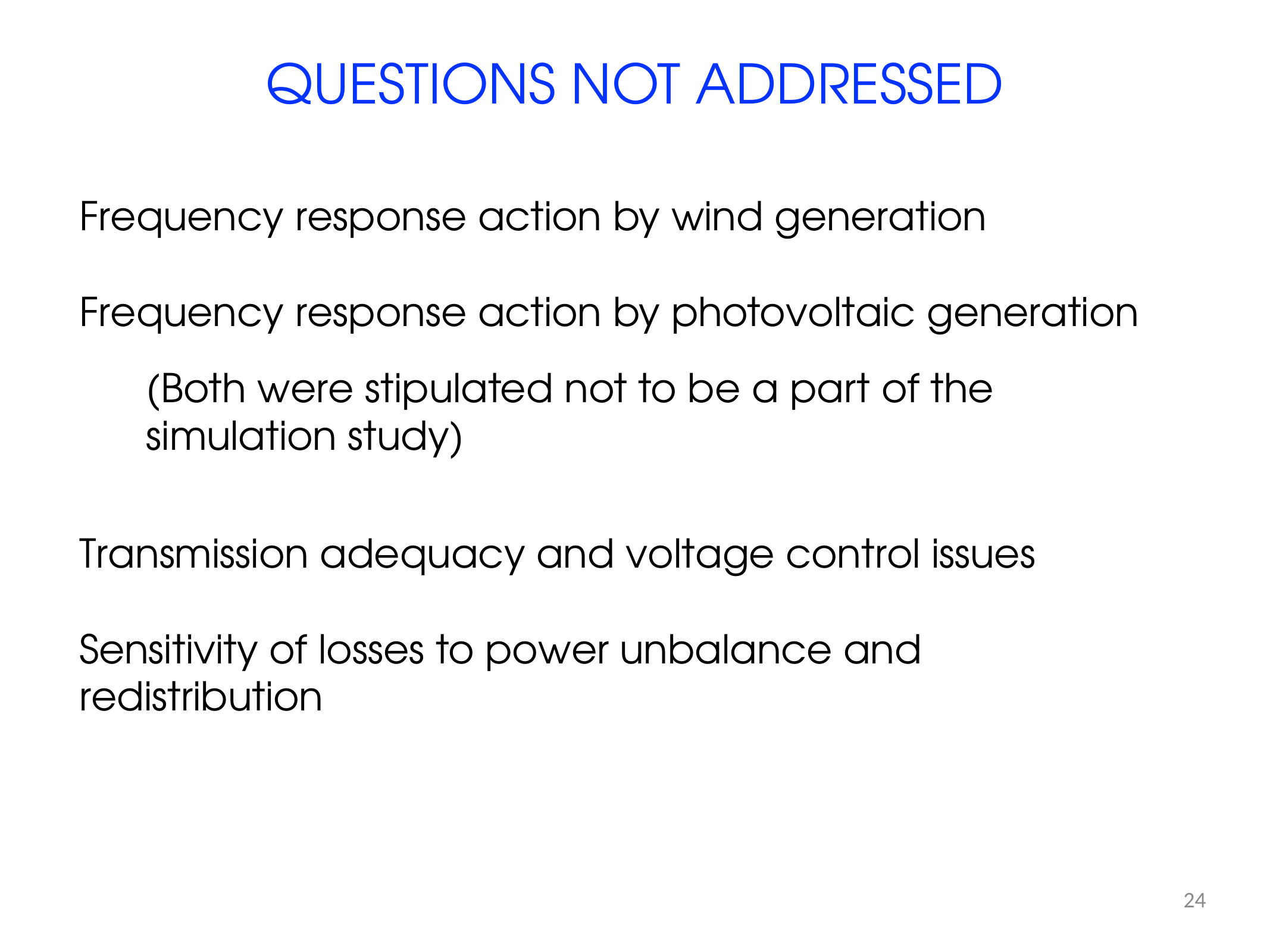

QUESTIONS NOT ADDRESSED
Frequency response action by wind generation

Frequency response action by photovoltaic generation

(Both were stipulated not to be a part of the simulation study)
Transmission adequacy and voltage control issues

Sensitivity of losses to power unbalance and redistribution
24